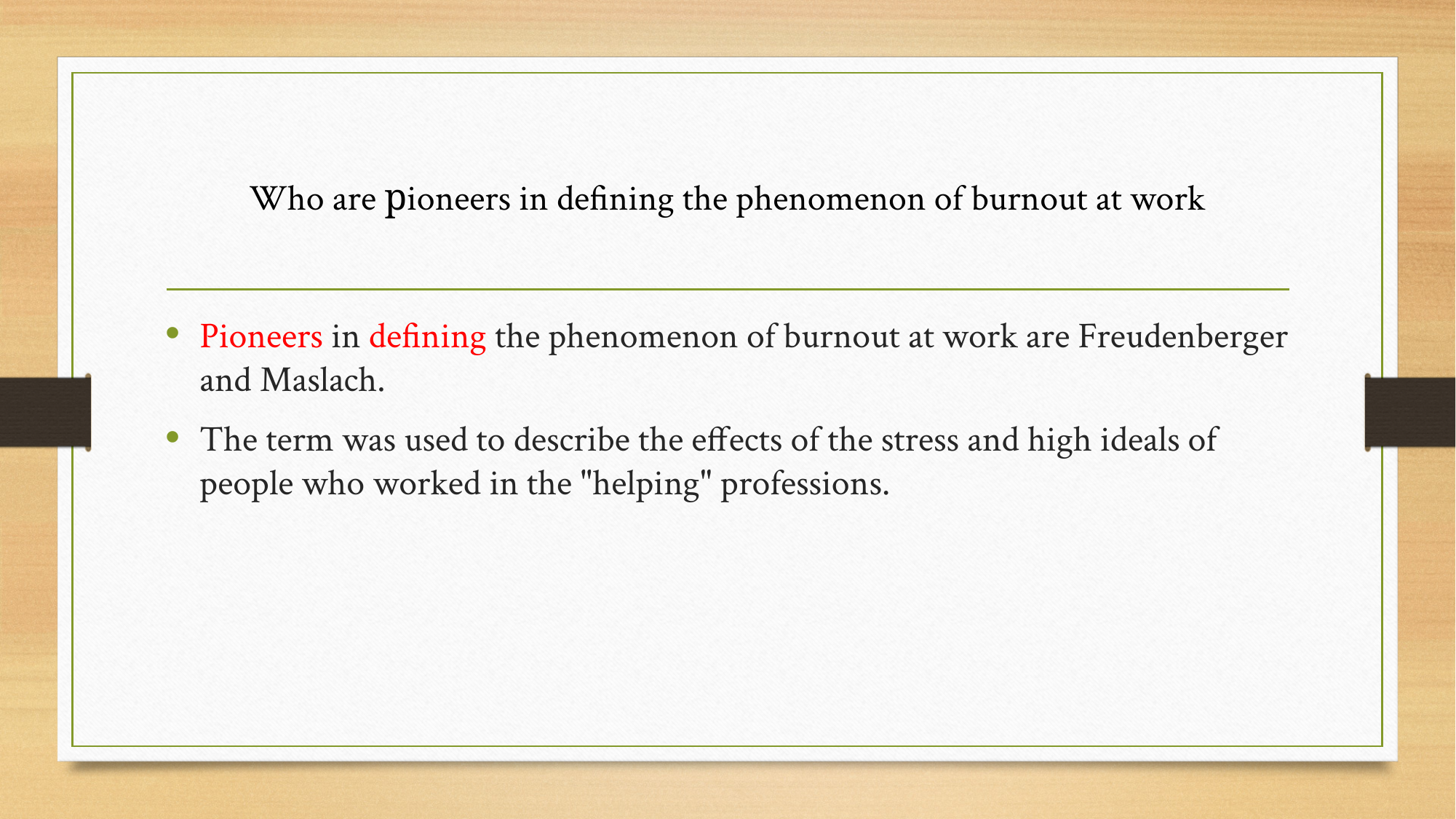

# Who are рioneers in defining the phenomenon of burnout at work
Pioneers in defining the phenomenon of burnout at work are Freudenberger and Maslach.
The term was used to describe the effects of the stress and high ideals of people who worked in the "helping" professions.